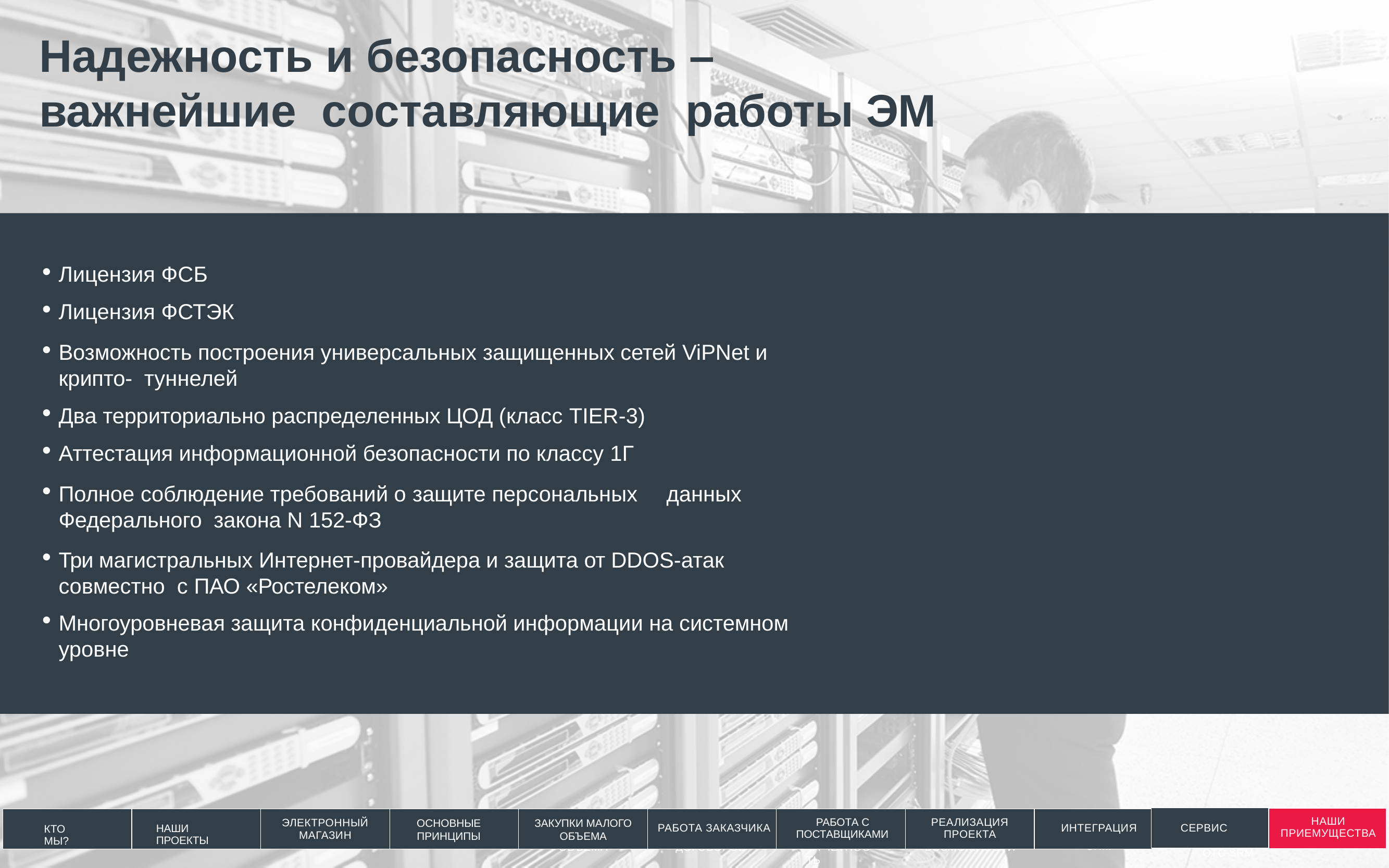

# Надежность и безопасность – важнейшие  составляющие  работы ЭМ

Лицензия ФСБ
Лицензия ФСТЭК
Возможность построения универсальных защищенных сетей ViPNet и крипто-  туннелей
Два территориально распределенных ЦОД (класс TIER-3)
Аттестация информационной безопасности по классу 1Г
Полное соблюдение требований о защите персональных	данных Федерального  закона N 152-ФЗ
Три магистральных Интернет-провайдера и защита от DDOS-атак совместно  с ПАО «Ростелеком»
Многоуровневая защита конфиденциальной информации на системном уровне

НАШИ ПРИЕМУЩЕСТВА
РАБОТА С ПОСТАВЩИКАМИ
ОСНОВНЫЕ ПРИНЦИПЫ
ЗАКУПКИ МАЛОГО
ОБЪЕМА
ЗАКУПКИ МАЛОГО ОБЪЕМА
ЗАКЛЮЧЕНИЕ
ДОГОВОРОВ
КОНТРОЛЬ И
ОТЧЕТНОСТЬ
ДОПОЛНИТЕЛЬНЫЕ
ВОЗМОЖНОСТИ
РЕАЛИЗАЦИЯ ПРОЕКТА
РЕЗУЛЬТАТЫ РАБОТЫ С OTC-SRM
ПРЕИМУЩЕСТВА
ОТС-SRM
ЭЛЕКТРОННЫЙ МАГАЗИН

РАБОТА ЗАКАЗЧИКА
ИНТЕГРАЦИЯ
СЕРВИС
НАШИ ПРОЕКТЫ
КТО МЫ?
КТО МЫ?
О СИСТЕМЕ
ПЛАНИРОВАНИЕ
ПРОЦЕДУРА ЗАКУПКИ